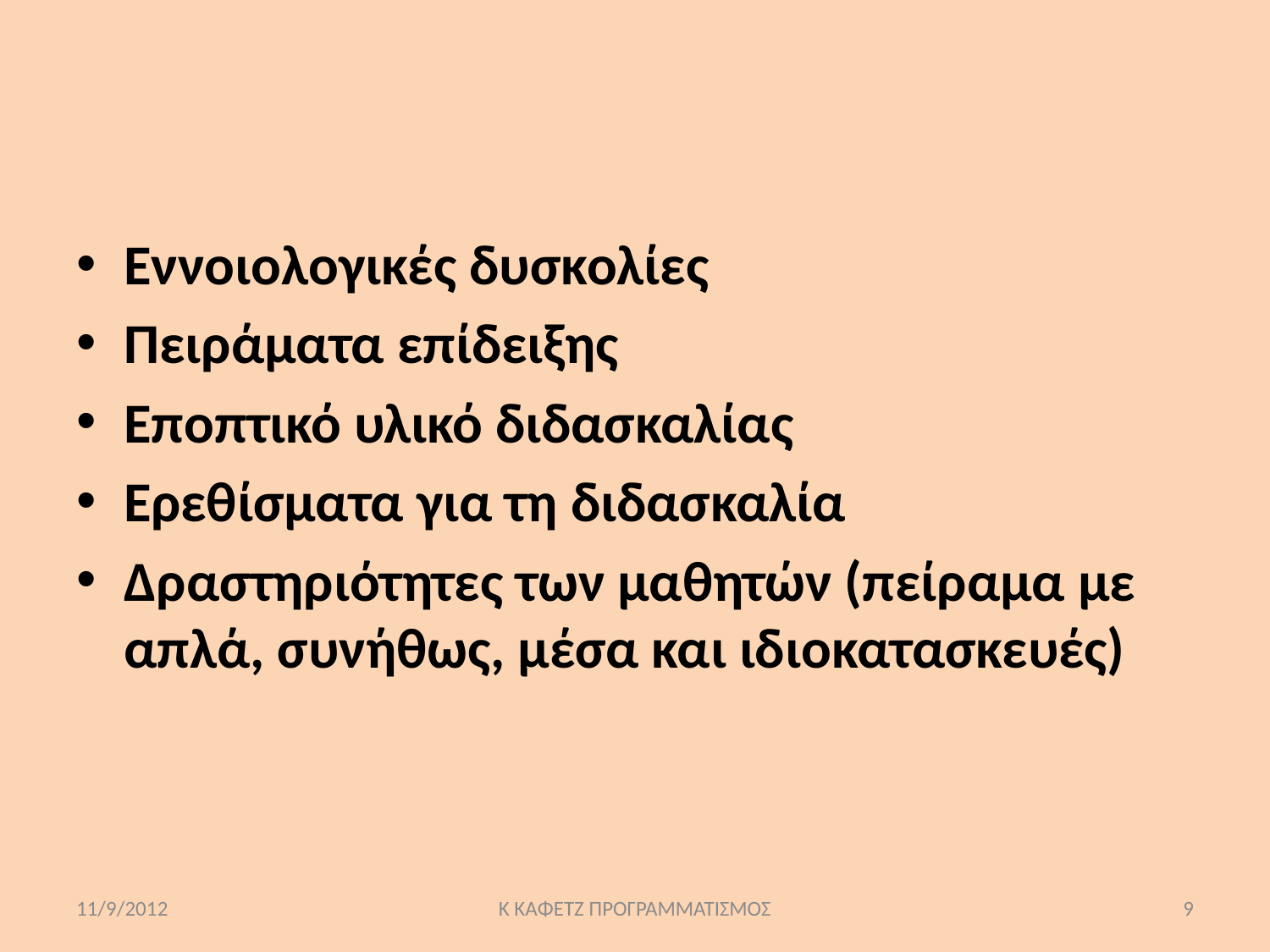

#
Eννοιολογικές δυσκολίες
Πειράματα επίδειξης
Εποπτικό υλικό διδασκαλίας
Ερεθίσματα για τη διδασκαλία
Δραστηριότητες των μαθητών (πείραμα με απλά, συνήθως, μέσα και ιδιοκατασκευές)

11/9/2012
Κ ΚΑΦΕΤΖ ΠΡΟΓΡΑΜΜΑΤΙΣΜΟΣ
9